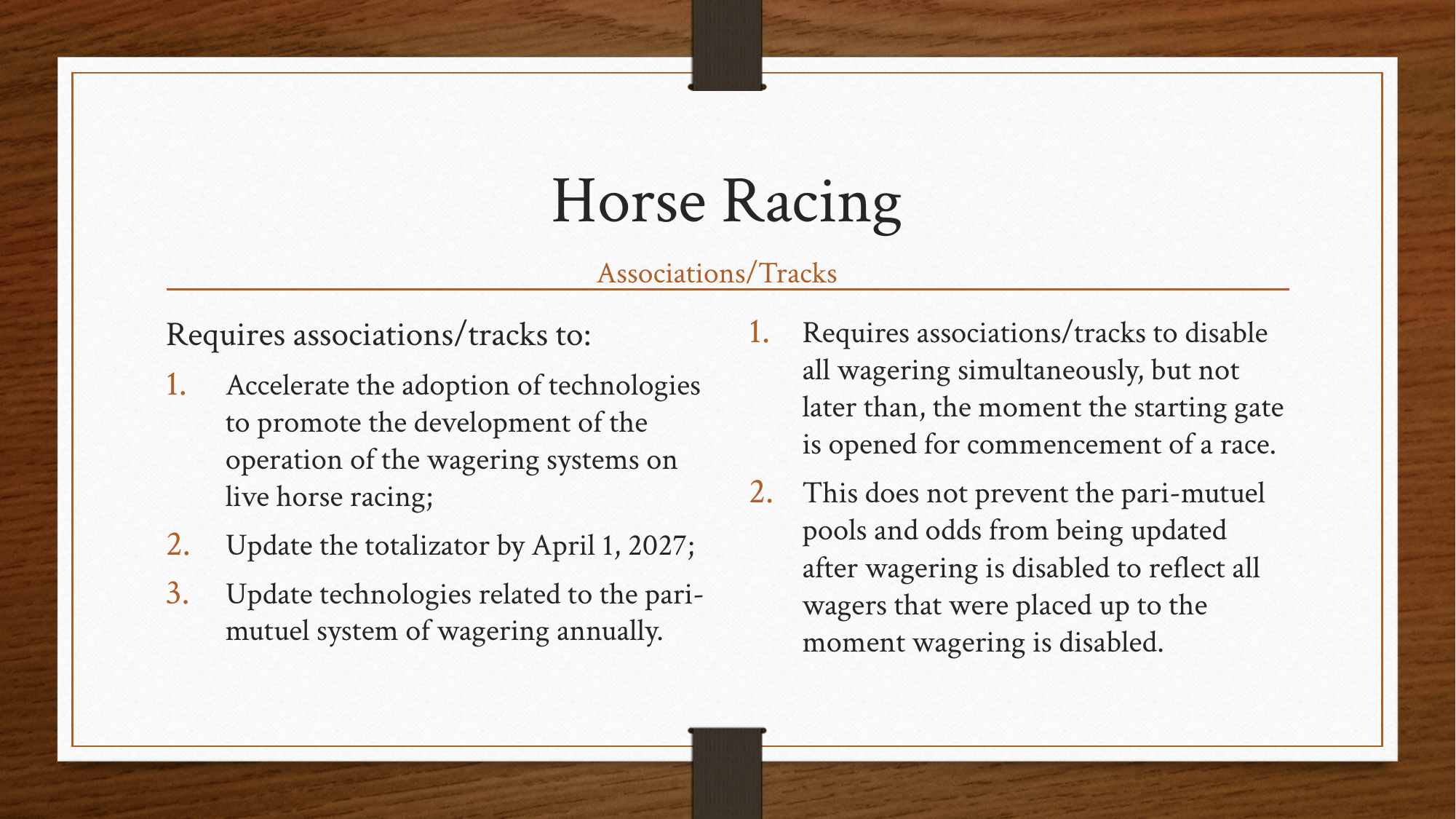

# Horse Racing
Associations/Tracks
Requires associations/tracks to:
Accelerate the adoption of technologies to promote the development of the operation of the wagering systems on live horse racing;
Update the totalizator by April 1, 2027;
Update technologies related to the pari-mutuel system of wagering annually.
Requires associations/tracks to disable all wagering simultaneously, but not later than, the moment the starting gate is opened for commencement of a race.
This does not prevent the pari-mutuel pools and odds from being updated after wagering is disabled to reflect all wagers that were placed up to the moment wagering is disabled.